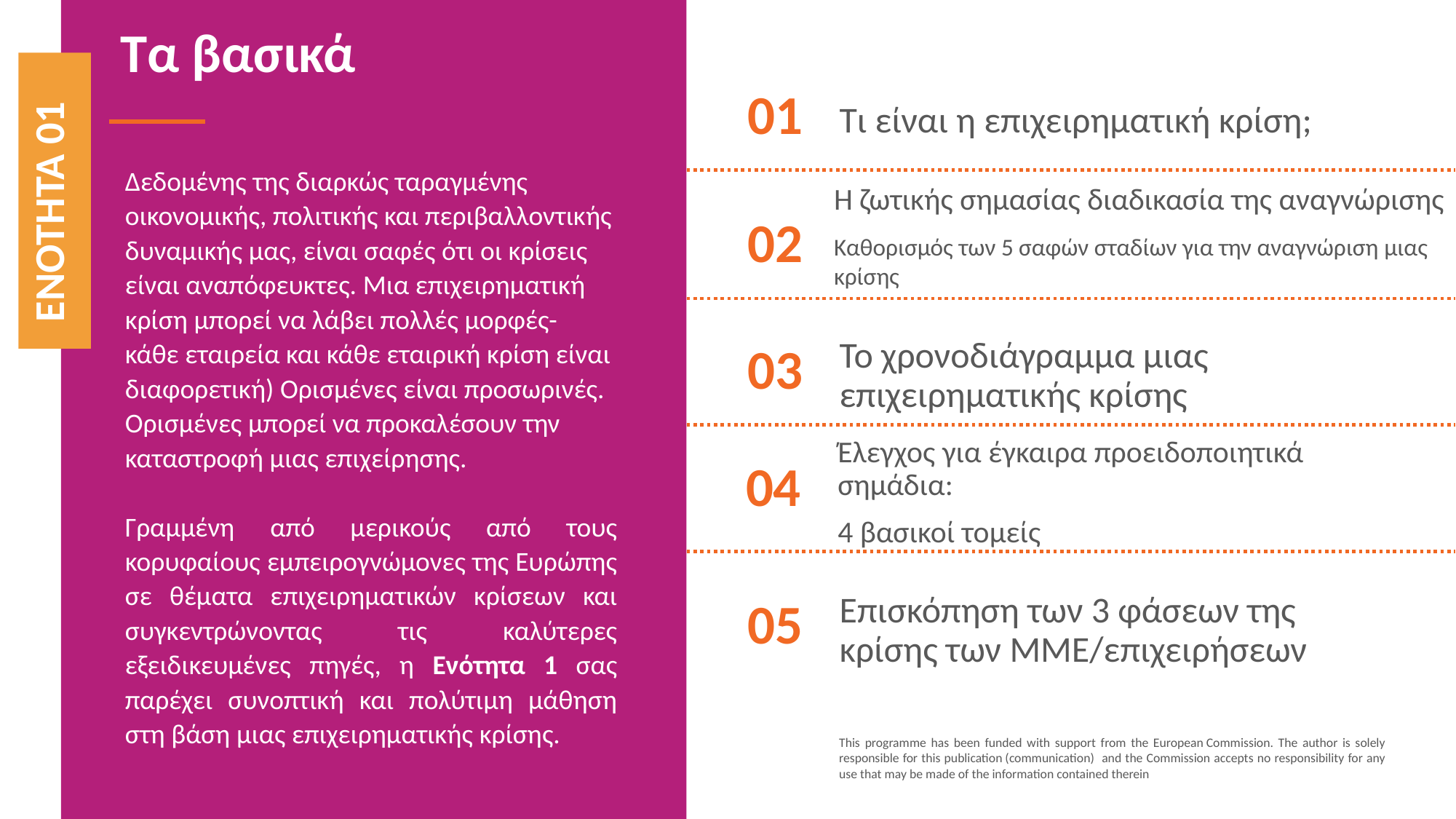

Τα βασικά
Τι είναι η επιχειρηματική κρίση;
01

Δεδομένης της διαρκώς ταραγμένης οικονομικής, πολιτικής και περιβαλλοντικής δυναμικής μας, είναι σαφές ότι οι κρίσεις είναι αναπόφευκτες. Μια επιχειρηματική κρίση μπορεί να λάβει πολλές μορφές- κάθε εταιρεία και κάθε εταιρική κρίση είναι διαφορετική) Ορισμένες είναι προσωρινές. Ορισμένες μπορεί να προκαλέσουν την καταστροφή μιας επιχείρησης.

Γραμμένη από μερικούς από τους κορυφαίους εμπειρογνώμονες της Ευρώπης σε θέματα επιχειρηματικών κρίσεων και συγκεντρώνοντας τις καλύτερες εξειδικευμένες πηγές, η Ενότητα 1 σας παρέχει συνοπτική και πολύτιμη μάθηση στη βάση μιας επιχειρηματικής κρίσης.

ΕΝΟΤΗΤΑ 01
02
Η ζωτικής σημασίας διαδικασία της αναγνώρισης
Καθορισμός των 5 σαφών σταδίων για την αναγνώριση μιας κρίσης

Το χρονοδιάγραμμα μιας επιχειρηματικής κρίσης
03
Έλεγχος για έγκαιρα προειδοποιητικά σημάδια:
4 βασικοί τομείς
04
Επισκόπηση των 3 φάσεων της κρίσης των ΜΜΕ/επιχειρήσεων
05